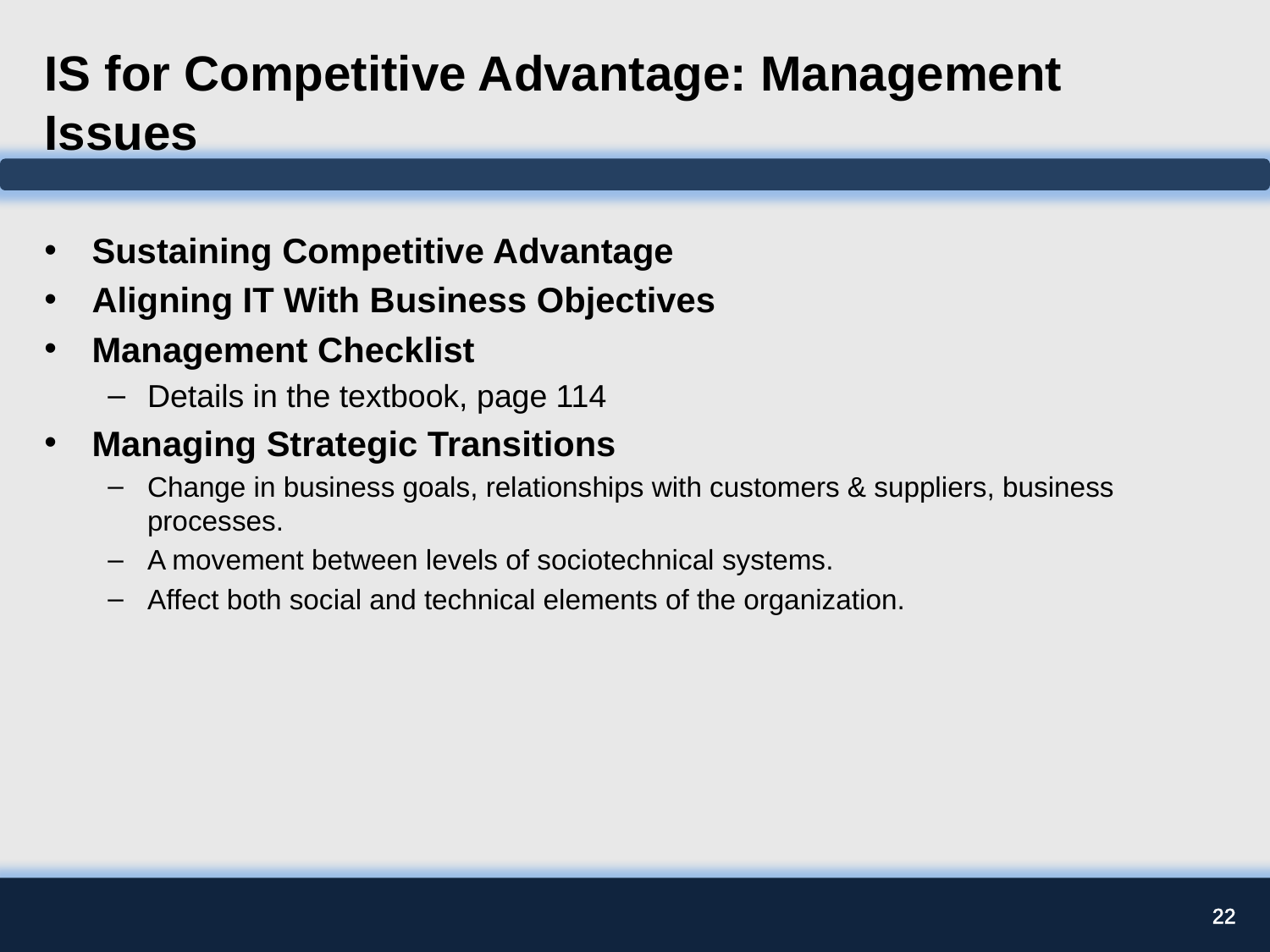

# IS for Competitive Advantage: Management Issues
Sustaining Competitive Advantage
Aligning IT With Business Objectives
Management Checklist
Details in the textbook, page 114
Managing Strategic Transitions
Change in business goals, relationships with customers & suppliers, business processes.
A movement between levels of sociotechnical systems.
Affect both social and technical elements of the organization.

22